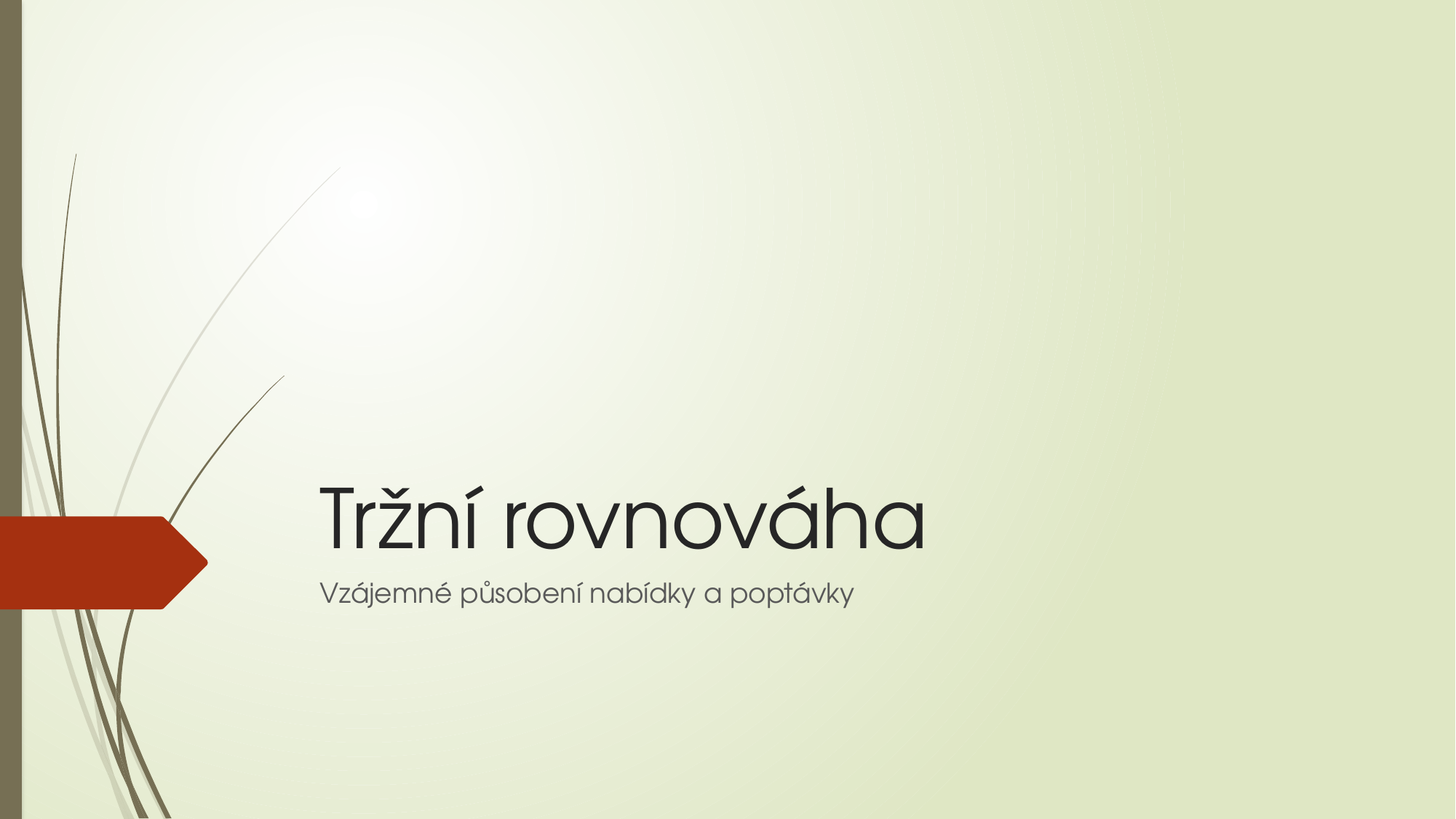

# Tržní rovnováha
Vzájemné působení nabídky a poptávky